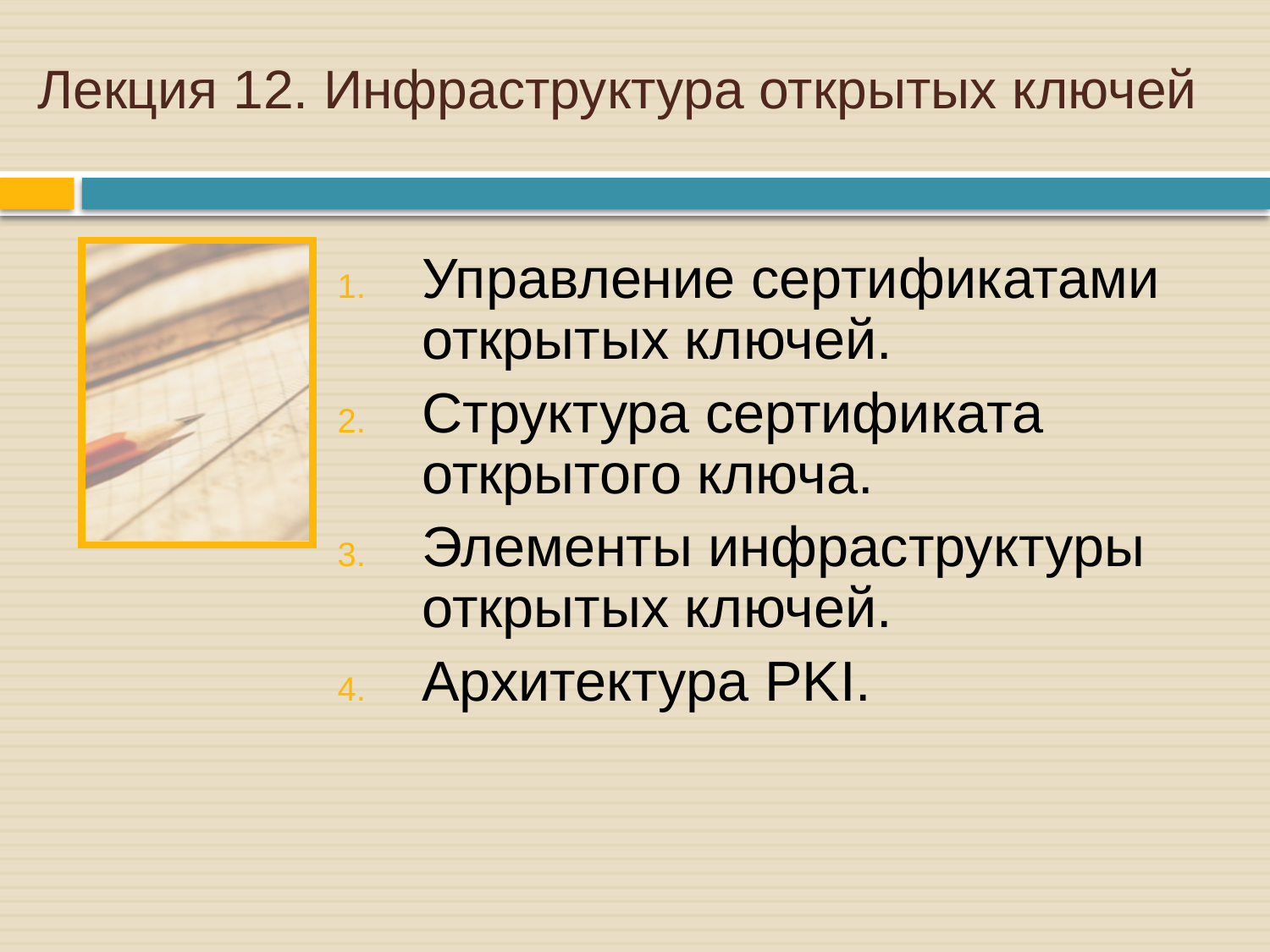

# Лекция 12. Инфраструктура открытых ключей
Управление сертификатами открытых ключей.
Структура сертификата открытого ключа.
Элементы инфраструктуры открытых ключей.
Архитектура PKI.